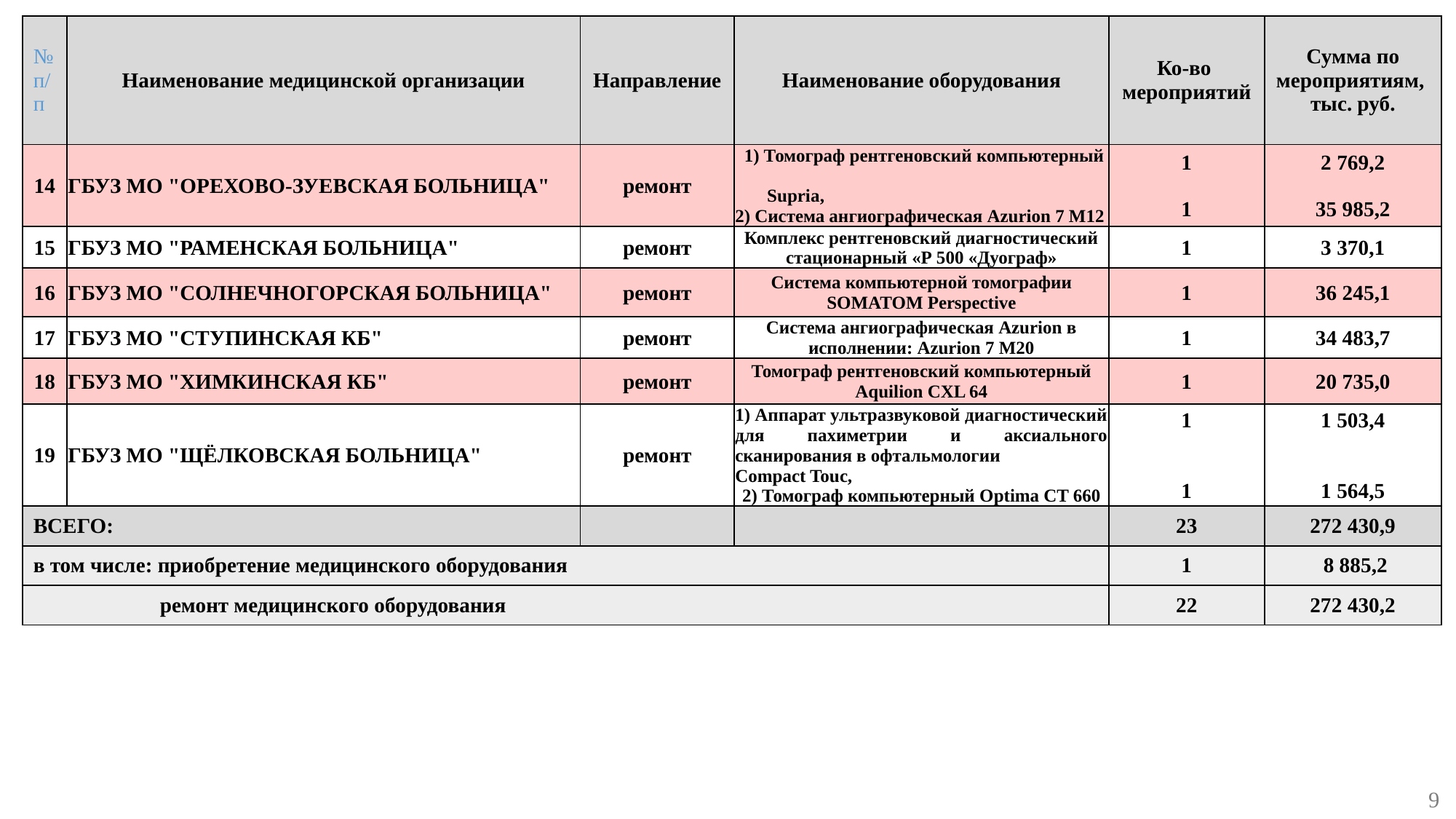

| № п/п | Наименование медицинской организации | Направление | Наименование оборудования | Ко-во мероприятий | Сумма по мероприятиям, тыс. руб. |
| --- | --- | --- | --- | --- | --- |
| 14 | ГБУЗ МО "ОРЕХОВО-ЗУЕВСКАЯ БОЛЬНИЦА" | ремонт | 1) Томограф рентгеновский компьютерный Supria, 2) Система ангиографическая Azurion 7 M12 | 1 1 | 2 769,2 35 985,2 |
| 15 | ГБУЗ МО "РАМЕНСКАЯ БОЛЬНИЦА" | ремонт | Комплекс рентгеновский диагностический стационарный «Р 500 «Дуограф» | 1 | 3 370,1 |
| 16 | ГБУЗ МО "СОЛНЕЧНОГОРСКАЯ БОЛЬНИЦА" | ремонт | Система компьютерной томографии SOMATOM Perspective | 1 | 36 245,1 |
| 17 | ГБУЗ МО "СТУПИНСКАЯ КБ" | ремонт | Система ангиографическая Azurion в исполнении: Azurion 7 M20 | 1 | 34 483,7 |
| 18 | ГБУЗ МО "ХИМКИНСКАЯ КБ" | ремонт | Томограф рентгеновский компьютерный Aquilion CXL 64 | 1 | 20 735,0 |
| 19 | ГБУЗ МО "ЩЁЛКОВСКАЯ БОЛЬНИЦА" | ремонт | 1) Аппарат ультразвуковой диагностический для пахиметрии и аксиального сканирования в офтальмологии Compact Touc, 2) Томограф компьютерный Optima CT 660 | 1 1 | 1 503,4 1 564,5 |
| ВСЕГО: |  |  |  | 23 | 272 430,9 |
| в том числе: приобретение медицинского оборудования |  |  |  | 1 | 8 885,2 |
| ремонт медицинского оборудования |  |  |  | 22 | 272 430,2 |

9